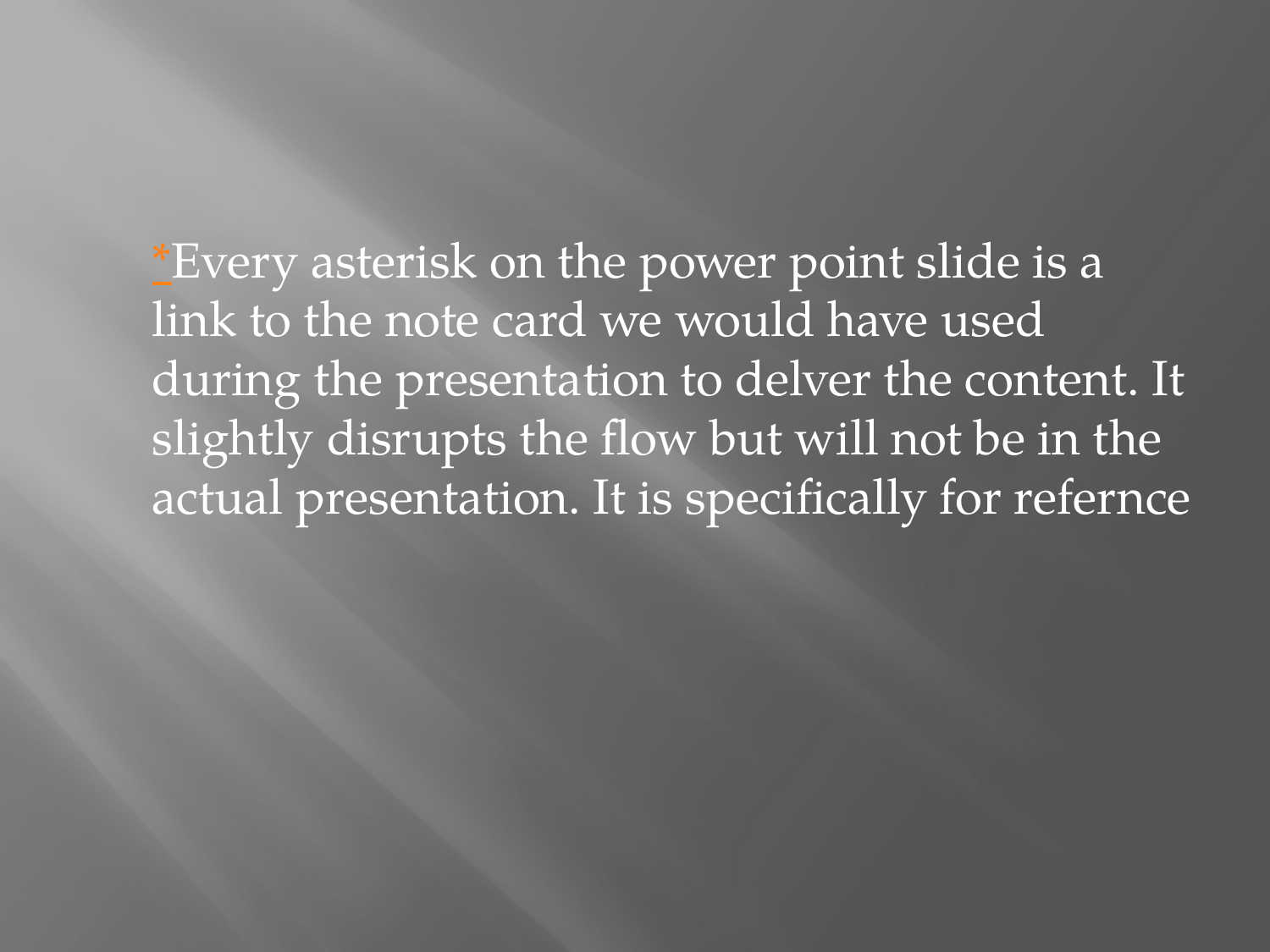

#
	*Every asterisk on the power point slide is a link to the note card we would have used during the presentation to delver the content. It slightly disrupts the flow but will not be in the actual presentation. It is specifically for refernce